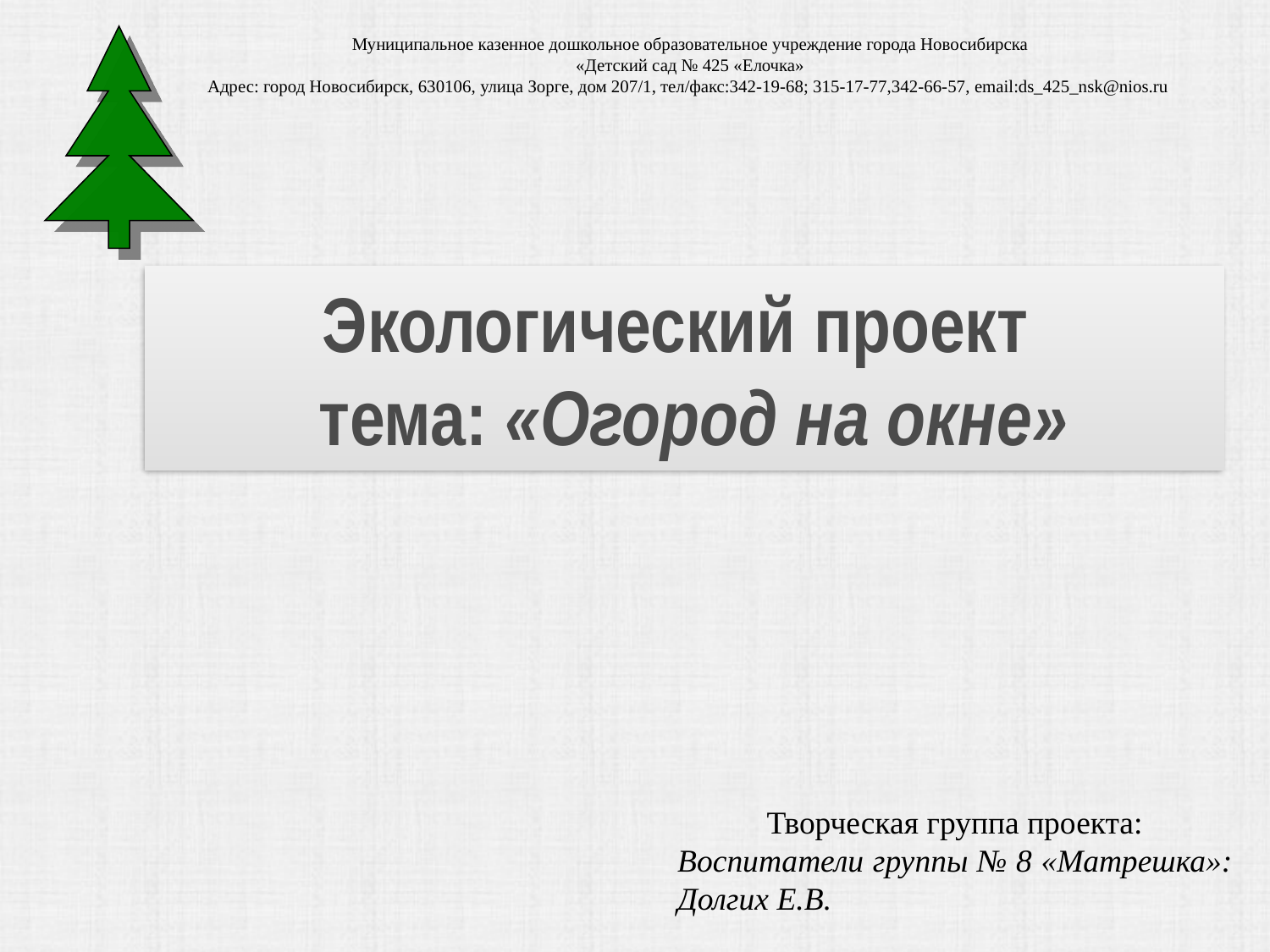

Муниципальное казенное дошкольное образовательное учреждение города Новосибирска
 «Детский сад № 425 «Елочка»
Адрес: город Новосибирск, 630106, улица Зорге, дом 207/1, тел/факс:342-19-68; 315-17-77,342-66-57, email:ds_425_nsk@nios.ru
# Экологический проект тема: «Огород на окне»
Творческая группа проекта:
Воспитатели группы № 8 «Матрешка»:
Долгих Е.В.